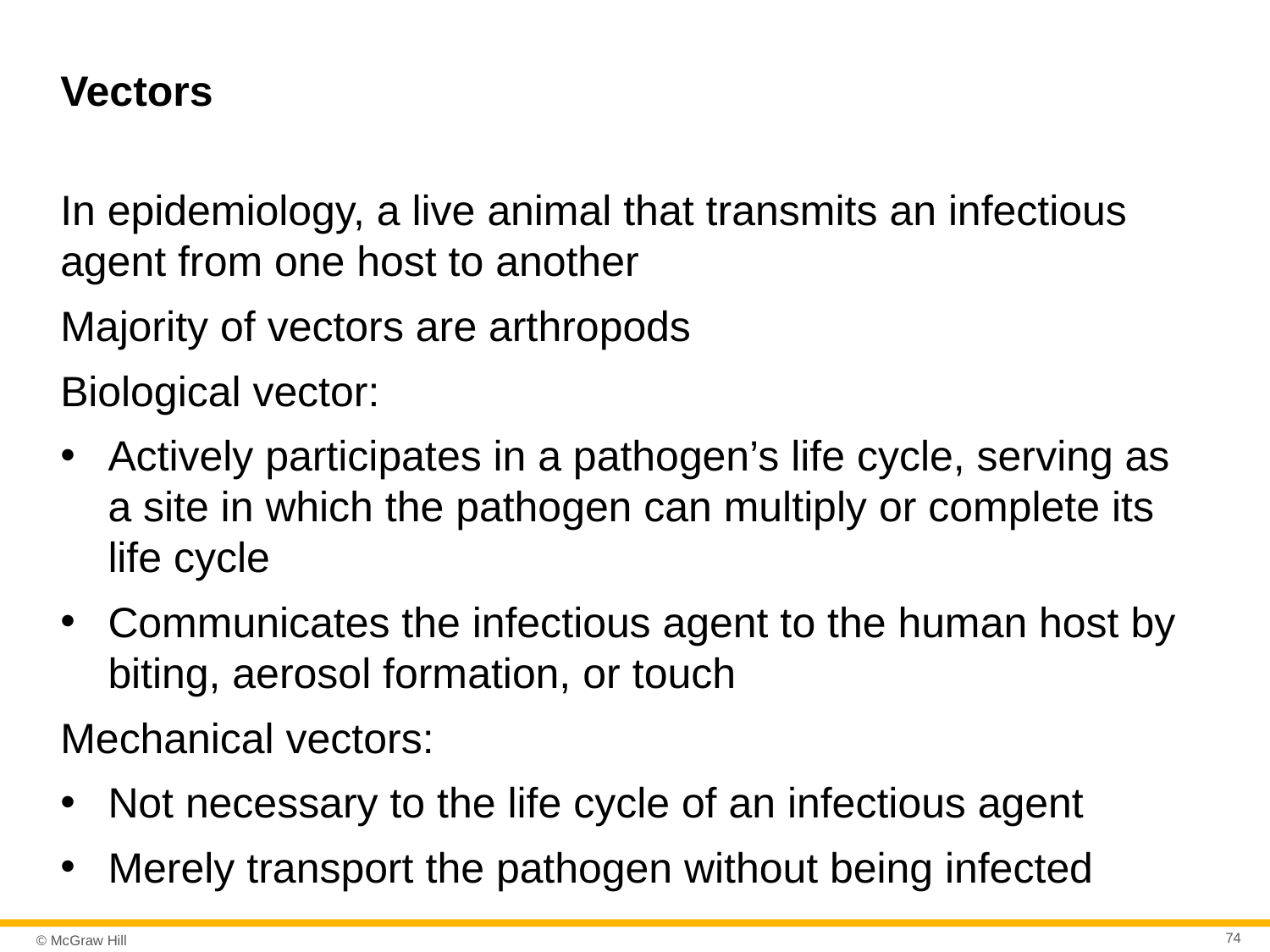

# Vectors
In epidemiology, a live animal that transmits an infectious agent from one host to another
Majority of vectors are arthropods
Biological vector:
Actively participates in a pathogen’s life cycle, serving as a site in which the pathogen can multiply or complete its life cycle
Communicates the infectious agent to the human host by biting, aerosol formation, or touch
Mechanical vectors:
Not necessary to the life cycle of an infectious agent
Merely transport the pathogen without being infected